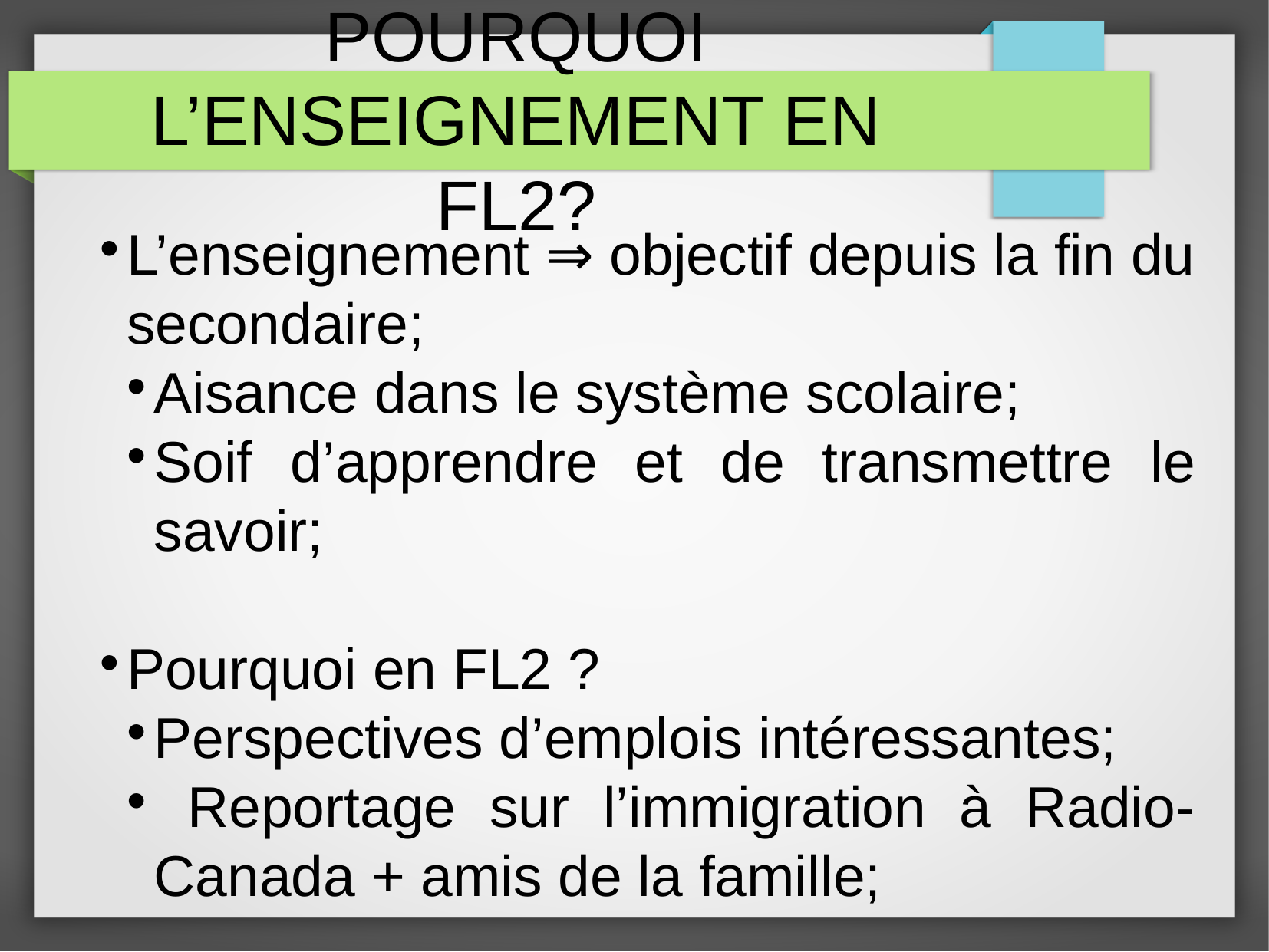

POURQUOI L’ENSEIGNEMENT EN FL2?

L’enseignement ⇒ objectif depuis la fin du secondaire;
Aisance dans le système scolaire;
Soif d’apprendre et de transmettre le savoir;

Pourquoi en FL2 ?
Perspectives d’emplois intéressantes;
 Reportage sur l’immigration à Radio-Canada + amis de la famille;